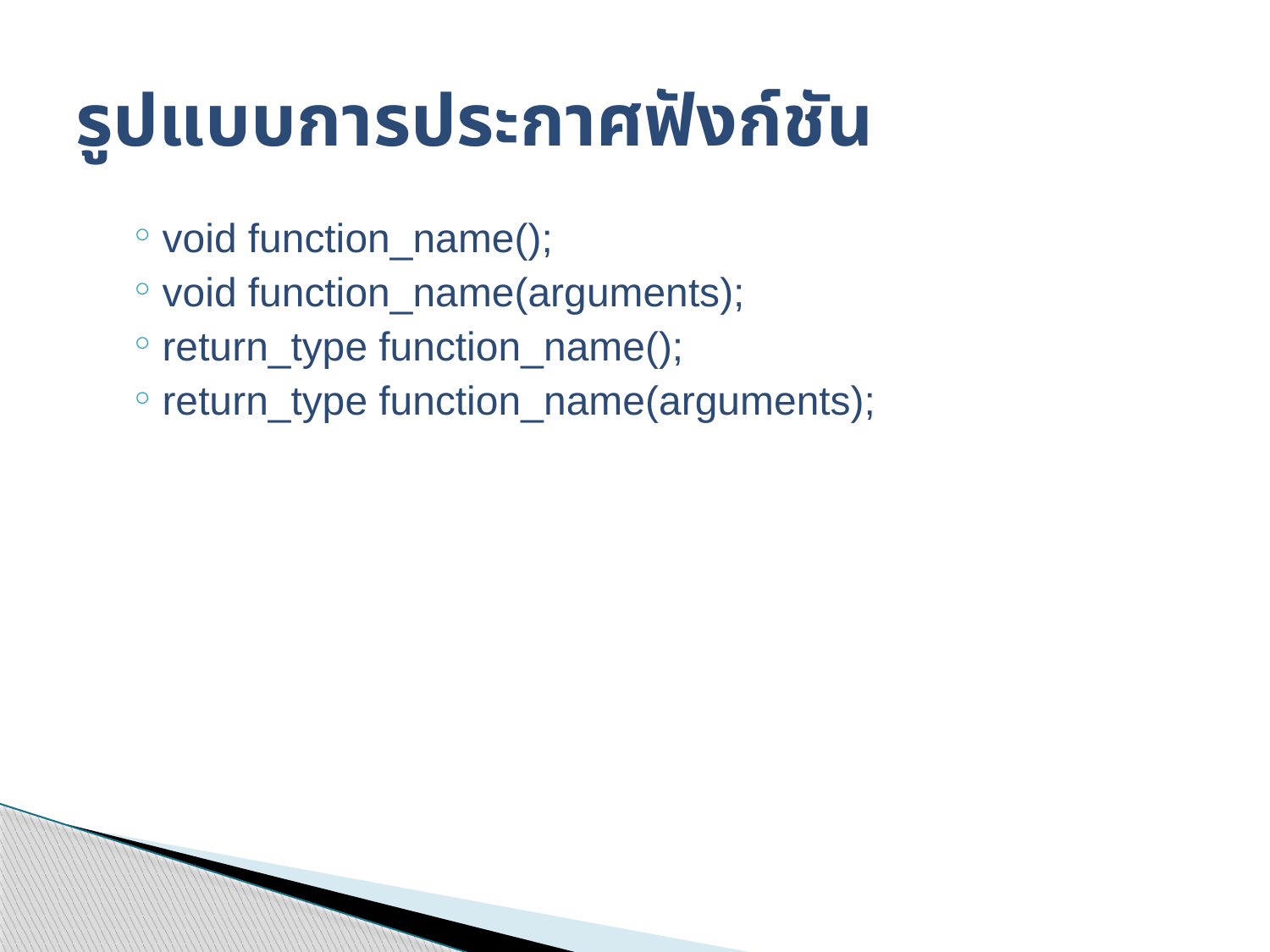

# รูปแบบการประกาศฟังก์ชัน
void function_name();
void function_name(arguments);
return_type function_name();
return_type function_name(arguments);